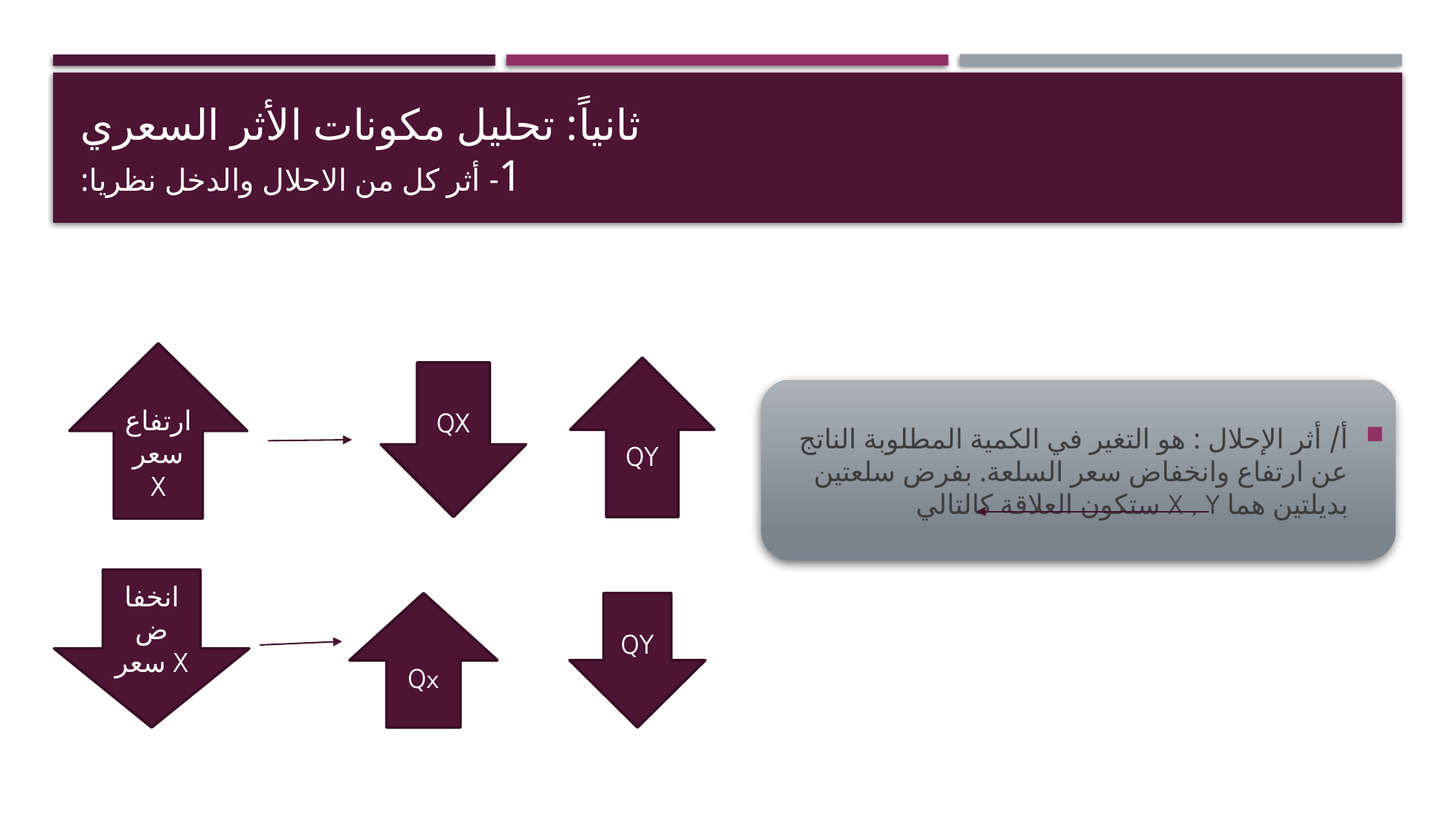

# ثانياً: تحليل مكونات الأثر السعري 1- أثر كل من الاحلال والدخل نظريا:
أ/ أثر الإحلال : هو التغير في الكمية المطلوبة الناتج عن ارتفاع وانخفاض سعر السلعة. بفرض سلعتين بديلتين هما X , Y ستكون العلاقة كالتالي

ارتفاع سعر X
QY
QX

انخفاض سعر X
Qx
QY